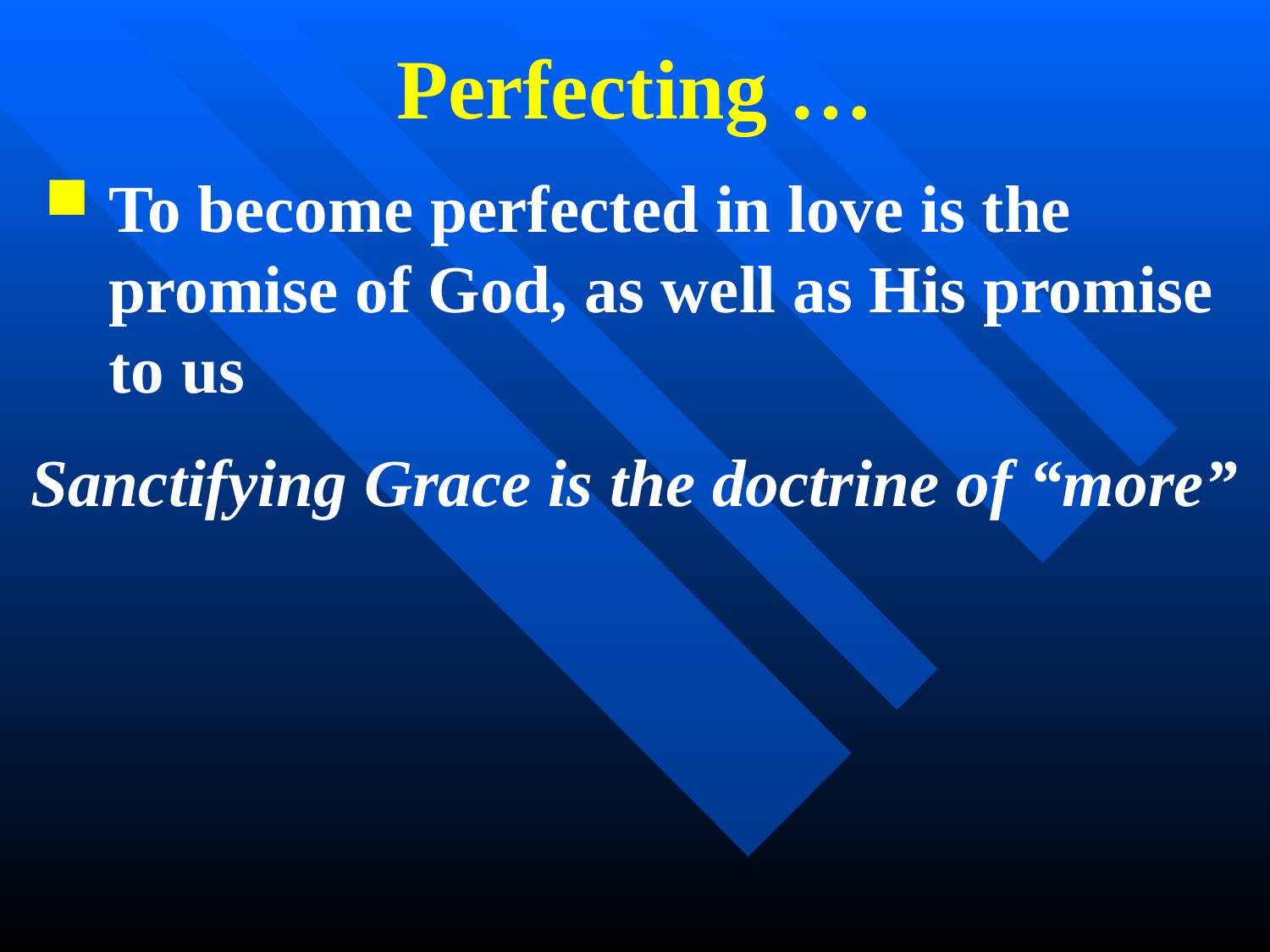

# Perfecting …
To become perfected in love is the promise of God, as well as His promise to us
Sanctifying Grace is the doctrine of “more”